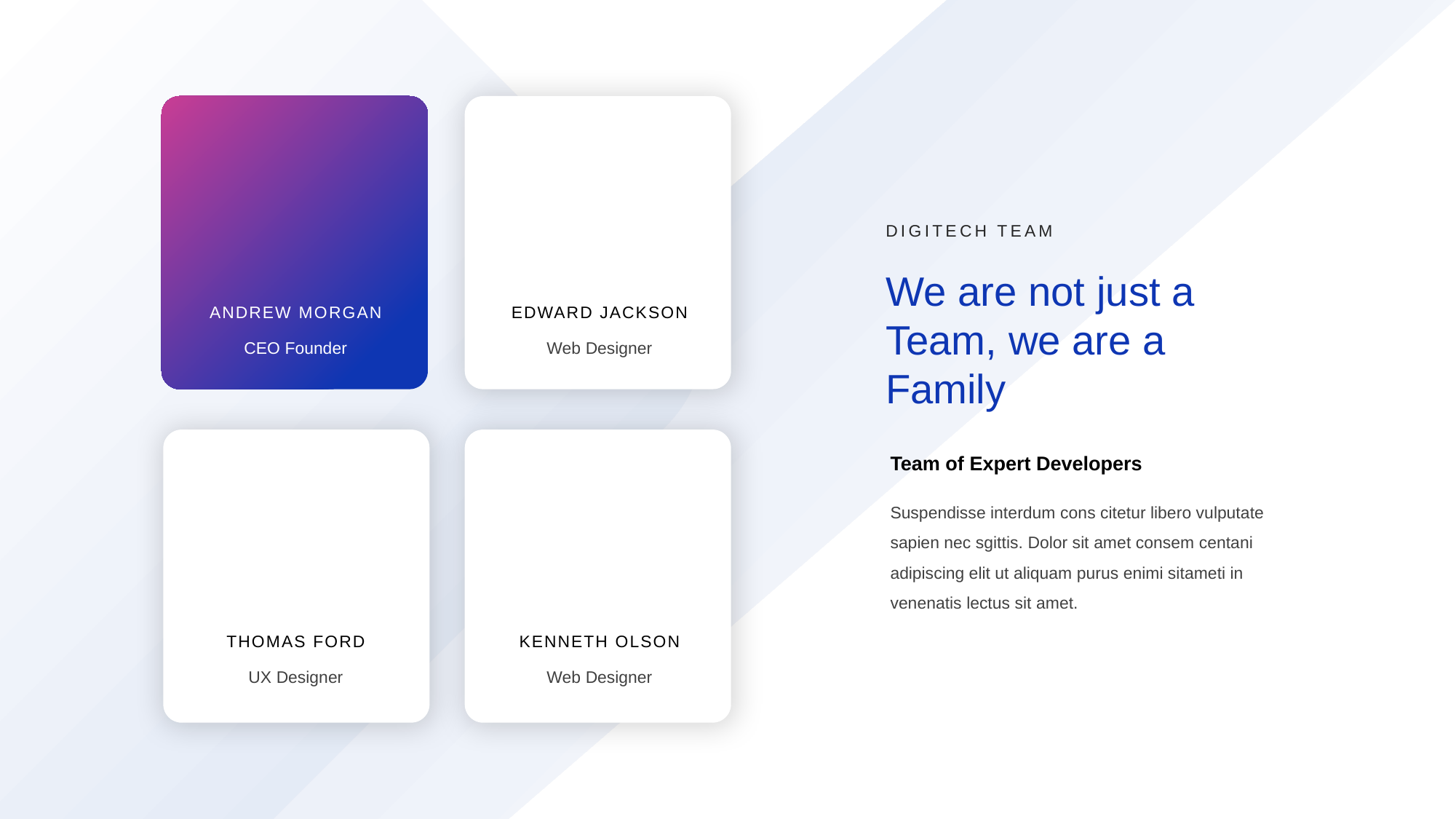

DIGITECH TEAM
We are not just a Team, we are a Family
ANDREW MORGAN
EDWARD JACKSON
CEO Founder
Web Designer

Team of Expert Developers

Suspendisse interdum cons citetur libero vulputate sapien nec sgittis. Dolor sit amet consem centani adipiscing elit ut aliquam purus enimi sitameti in venenatis lectus sit amet.
THOMAS FORD
KENNETH OLSON
UX Designer
Web Designer